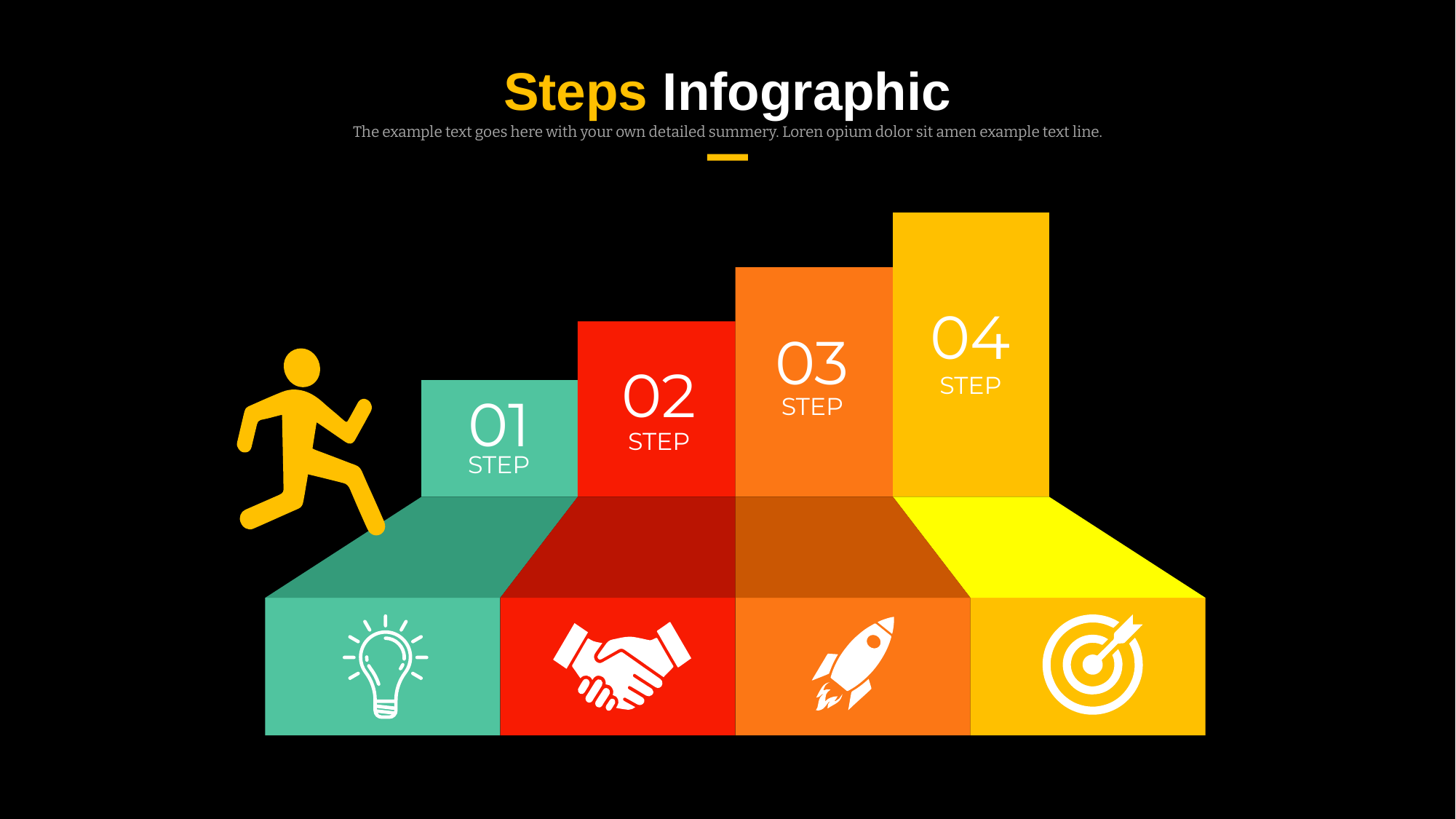

Steps Infographic
The example text goes here with your own detailed summery. Loren opium dolor sit amen example text line.

04
03

02

STEP

01
STEP
STEP
STEP